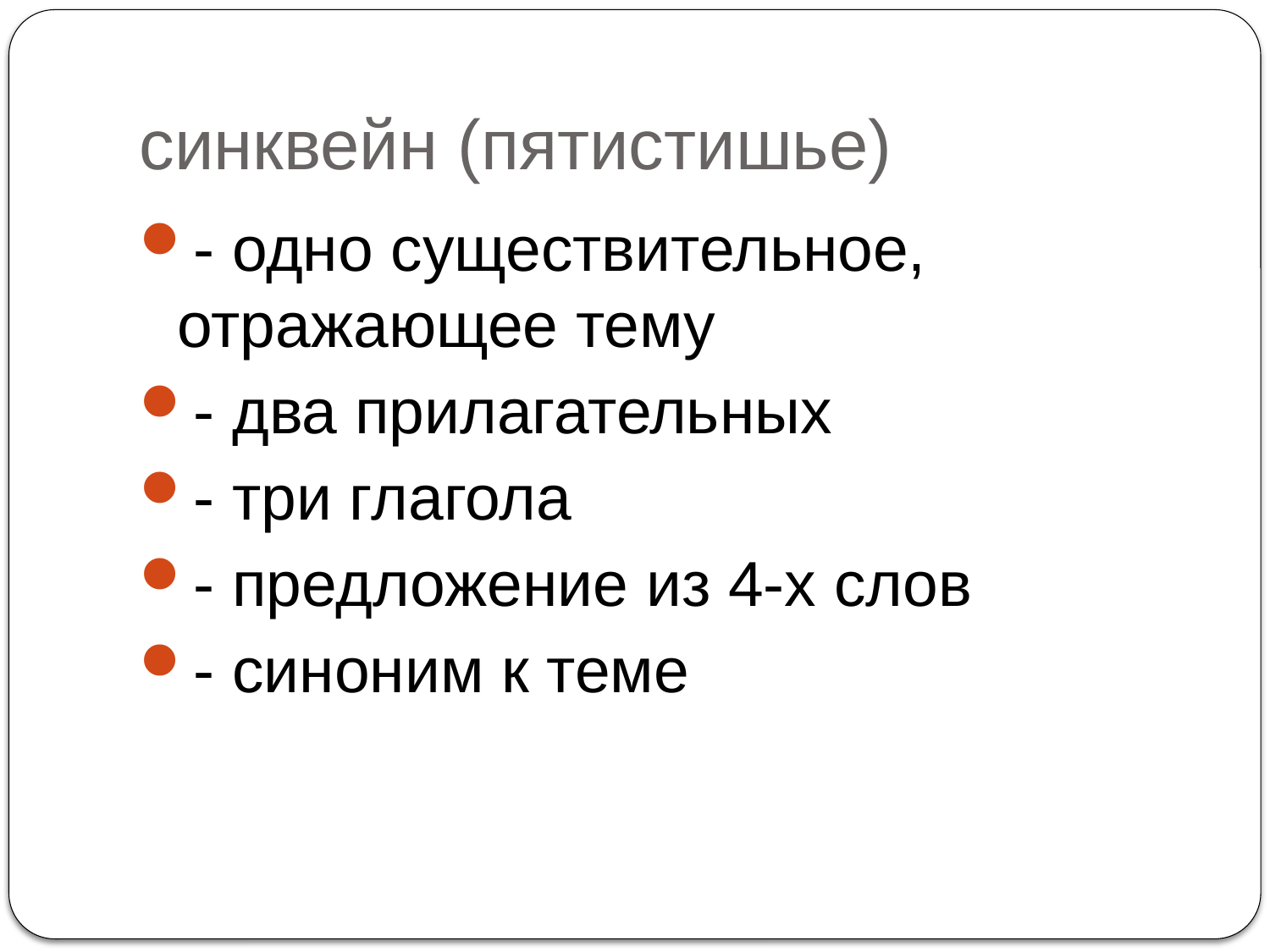

# синквейн (пятистишье)
- одно существительное, отражающее тему
- два прилагательных
- три глагола
- предложение из 4-х слов
- синоним к теме